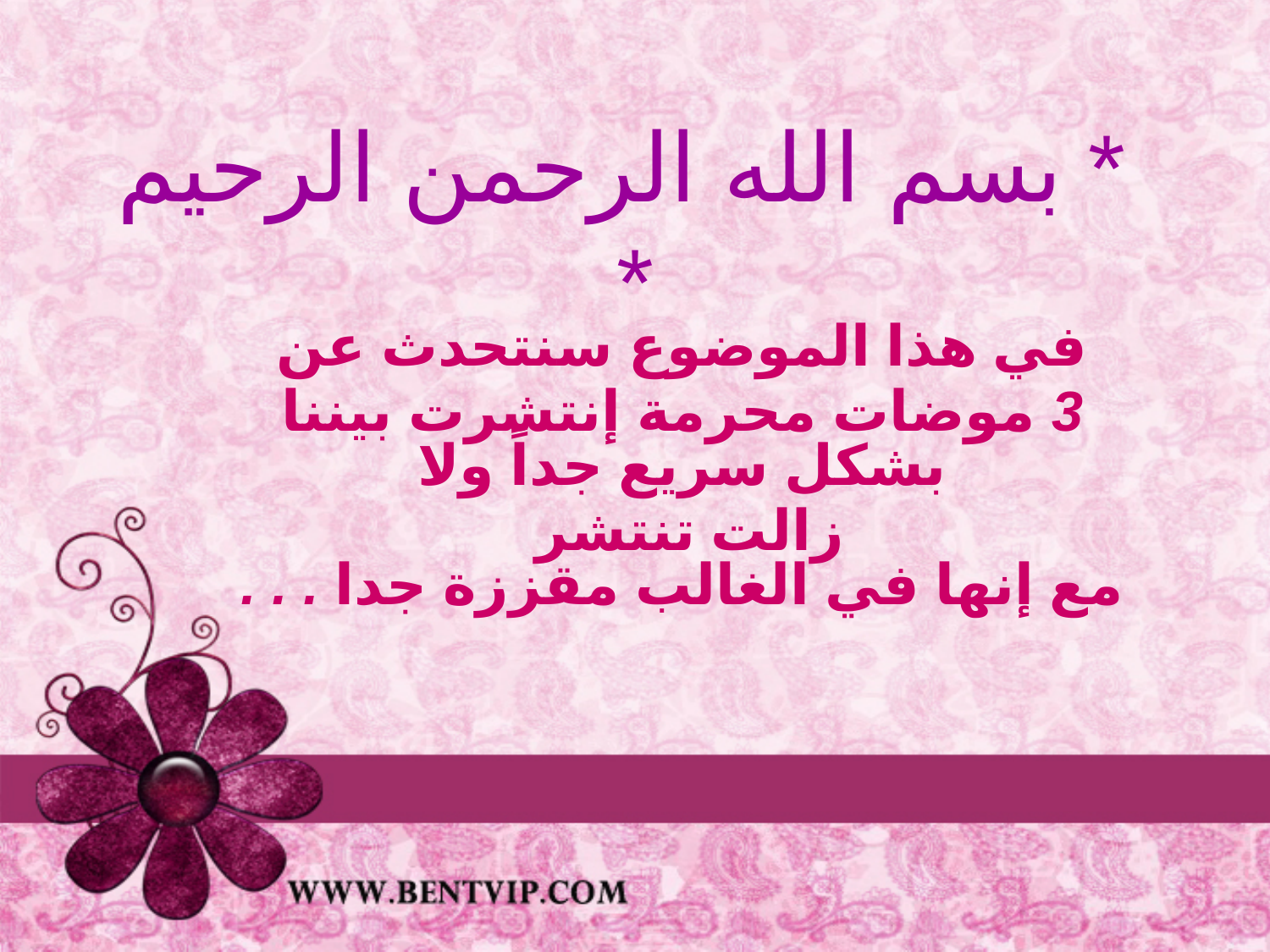

# * بسم الله الرحمن الرحيم *
في هذا الموضوع سنتحدث عن
3 موضات محرمة إنتشرت بيننا بشكل سريع جداً ولا
 زالت تنتشر
مع إنها في الغالب مقززة جدا . . .